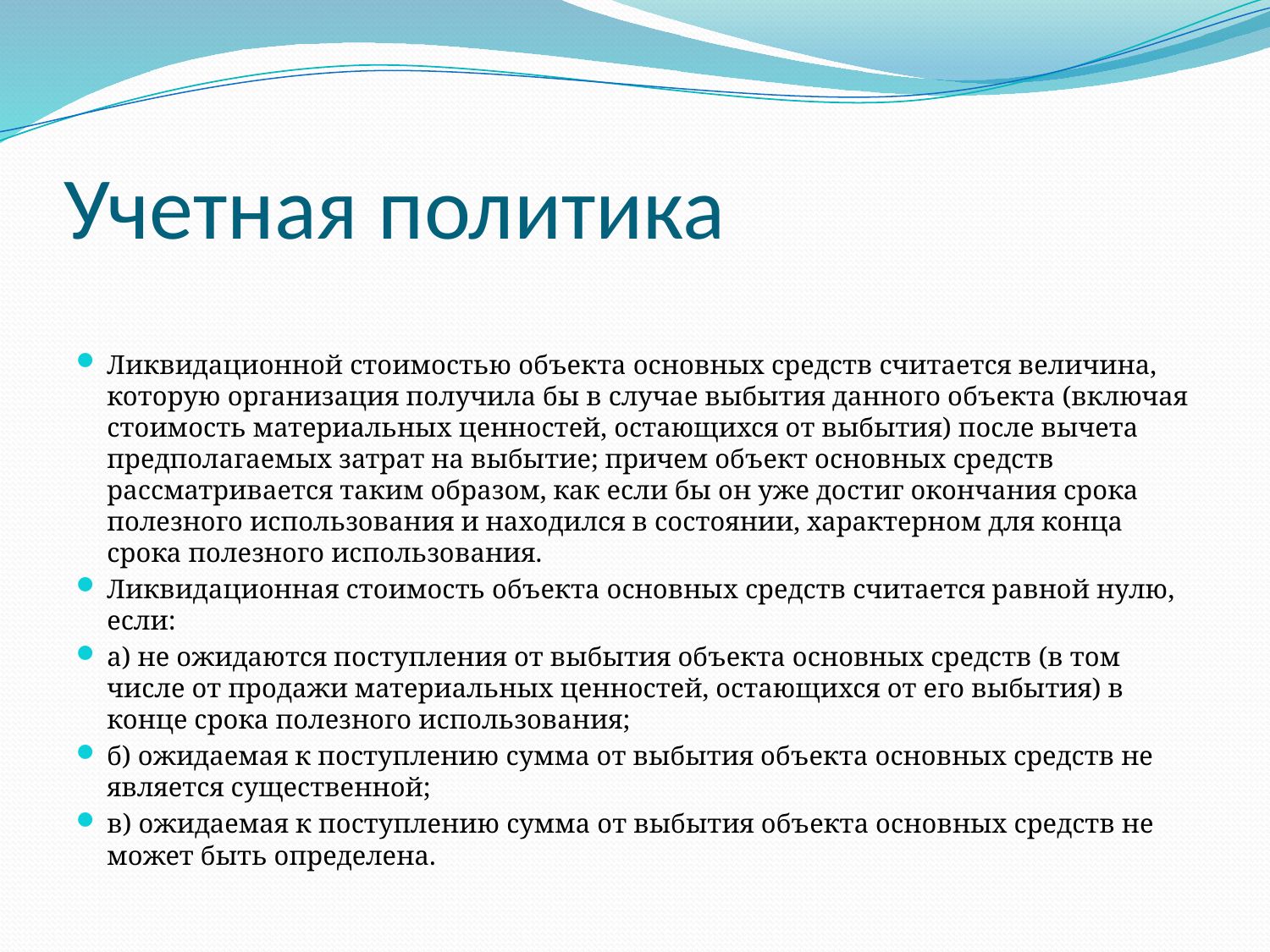

# Учетная политика

Ликвидационной стоимостью объекта основных средств считается величина, которую организация получила бы в случае выбытия данного объекта (включая стоимость материальных ценностей, остающихся от выбытия) после вычета предполагаемых затрат на выбытие; причем объект основных средств рассматривается таким образом, как если бы он уже достиг окончания срока полезного использования и находился в состоянии, характерном для конца срока полезного использования.
Ликвидационная стоимость объекта основных средств считается равной нулю, если:
а) не ожидаются поступления от выбытия объекта основных средств (в том числе от продажи материальных ценностей, остающихся от его выбытия) в конце срока полезного использования;
б) ожидаемая к поступлению сумма от выбытия объекта основных средств не является существенной;
в) ожидаемая к поступлению сумма от выбытия объекта основных средств не может быть определена.